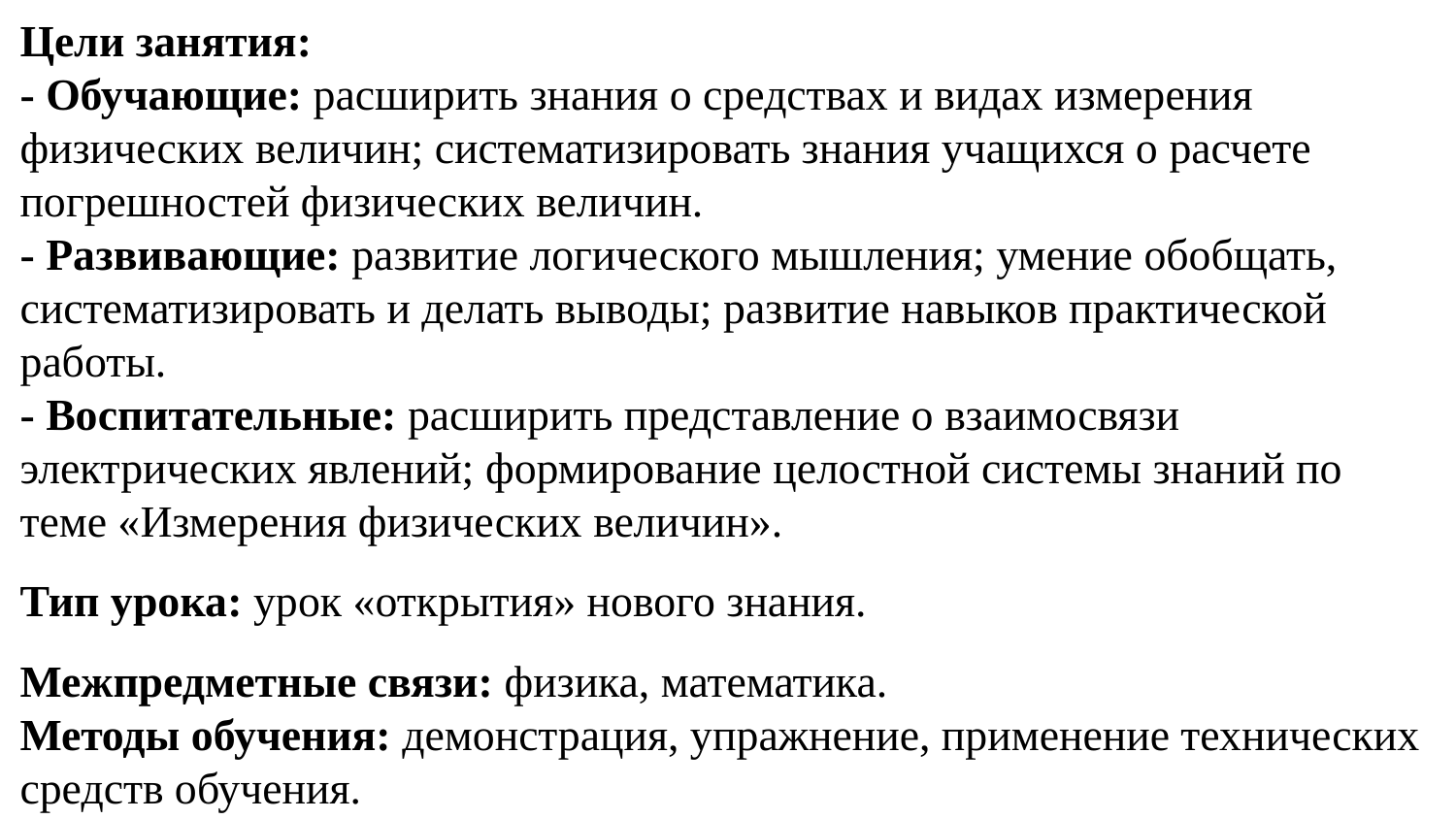

Цели занятия:
- Обучающие: расширить знания о средствах и видах измерения физических величин; систематизировать знания учащихся о расчете погрешностей физических величин.
- Развивающие: развитие логического мышления; умение обобщать, систематизировать и делать выводы; развитие навыков практической работы.
- Воспитательные: расширить представление о взаимосвязи электрических явлений; формирование целостной системы знаний по теме «Измерения физических величин».
Тип урока: урок «открытия» нового знания.
Межпредметные связи: физика, математика.
Методы обучения: демонстрация, упражнение, применение технических средств обучения.